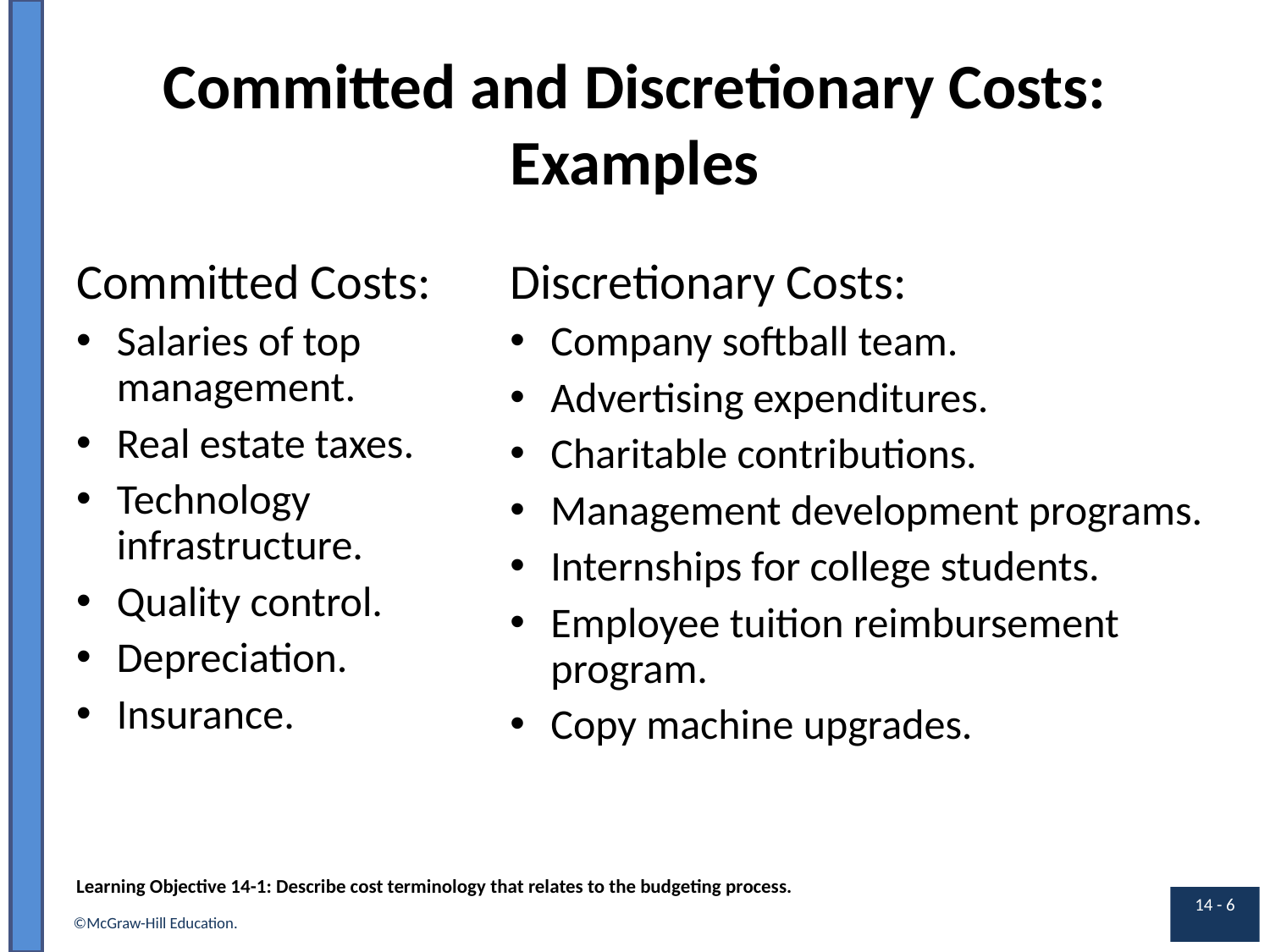

# Committed and Discretionary Costs: Examples
Committed Costs:
Salaries of top management.
Real estate taxes.
Technology infrastructure.
Quality control.
Depreciation.
Insurance.
Discretionary Costs:
Company softball team.
Advertising expenditures.
Charitable contributions.
Management development programs.
Internships for college students.
Employee tuition reimbursement program.
Copy machine upgrades.
Learning Objective 14-1: Describe cost terminology that relates to the budgeting process.